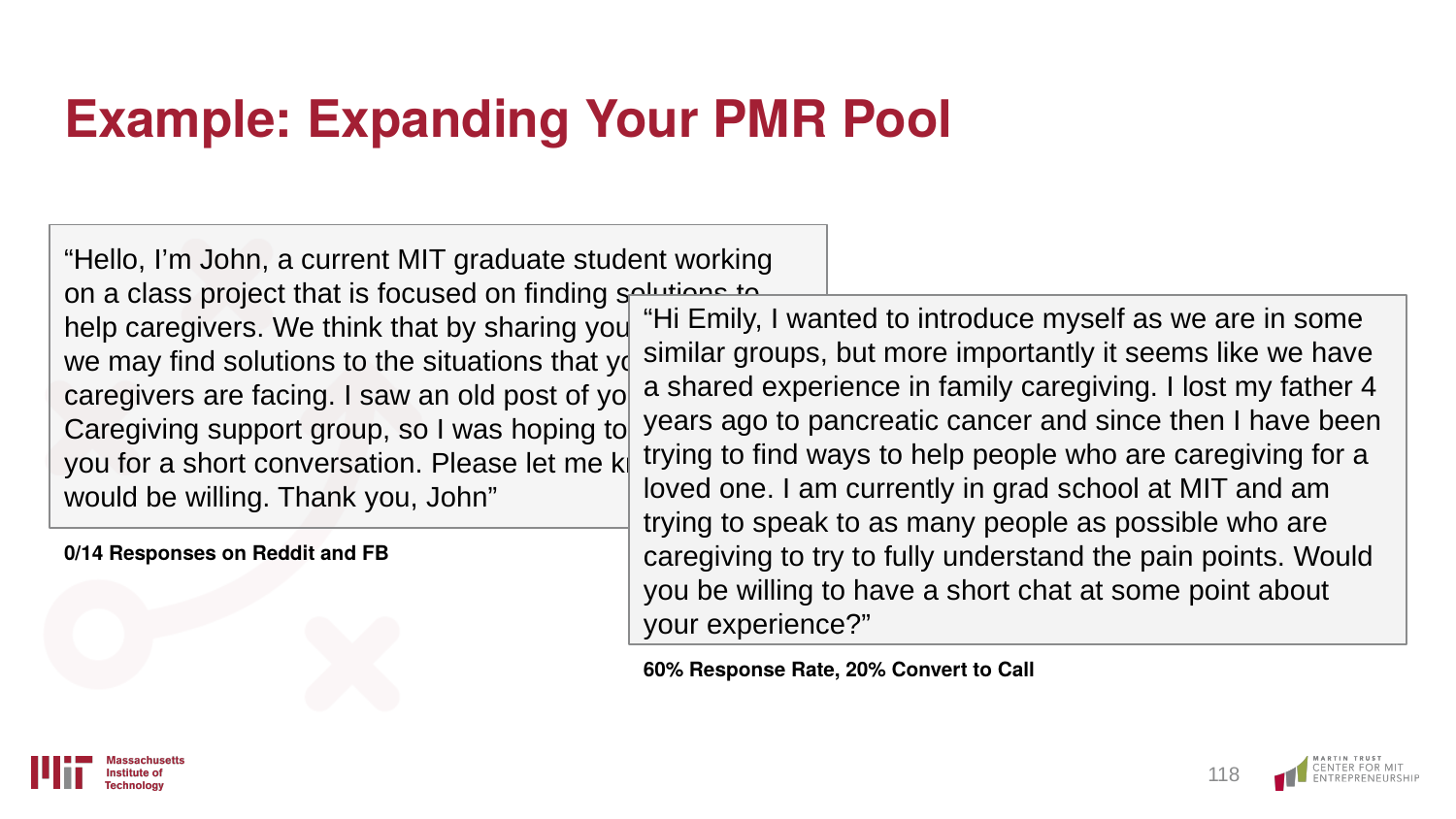

# Example: Expanding Your PMR Pool
“Hello, I’m John, a current MIT graduate student working on a class project that is focused on finding solutions to help caregivers. We think that by sharing your experience, we may find solutions to the situations that you and other caregivers are facing. I saw an old post of yours in a Caregiving support group, so I was hoping to connect with you for a short conversation. Please let me know if you would be willing. Thank you, John”
“Hi Emily, I wanted to introduce myself as we are in some similar groups, but more importantly it seems like we have a shared experience in family caregiving. I lost my father 4 years ago to pancreatic cancer and since then I have been trying to find ways to help people who are caregiving for a loved one. I am currently in grad school at MIT and am trying to speak to as many people as possible who are caregiving to try to fully understand the pain points. Would you be willing to have a short chat at some point about your experience?”
0/14 Responses on Reddit and FB
60% Response Rate, 20% Convert to Call
118